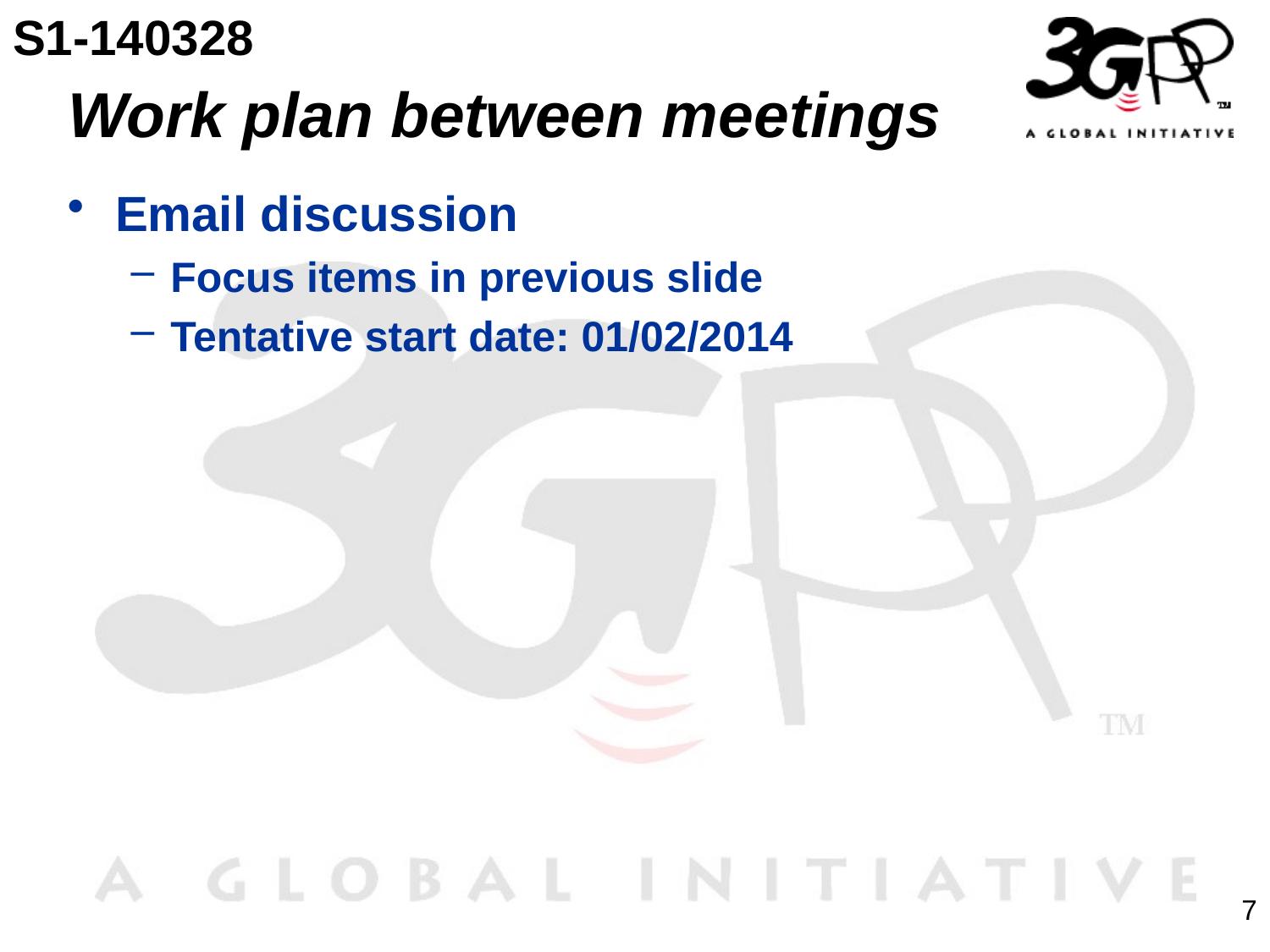

S1-140328
# Work plan between meetings
Email discussion
Focus items in previous slide
Tentative start date: 01/02/2014
7